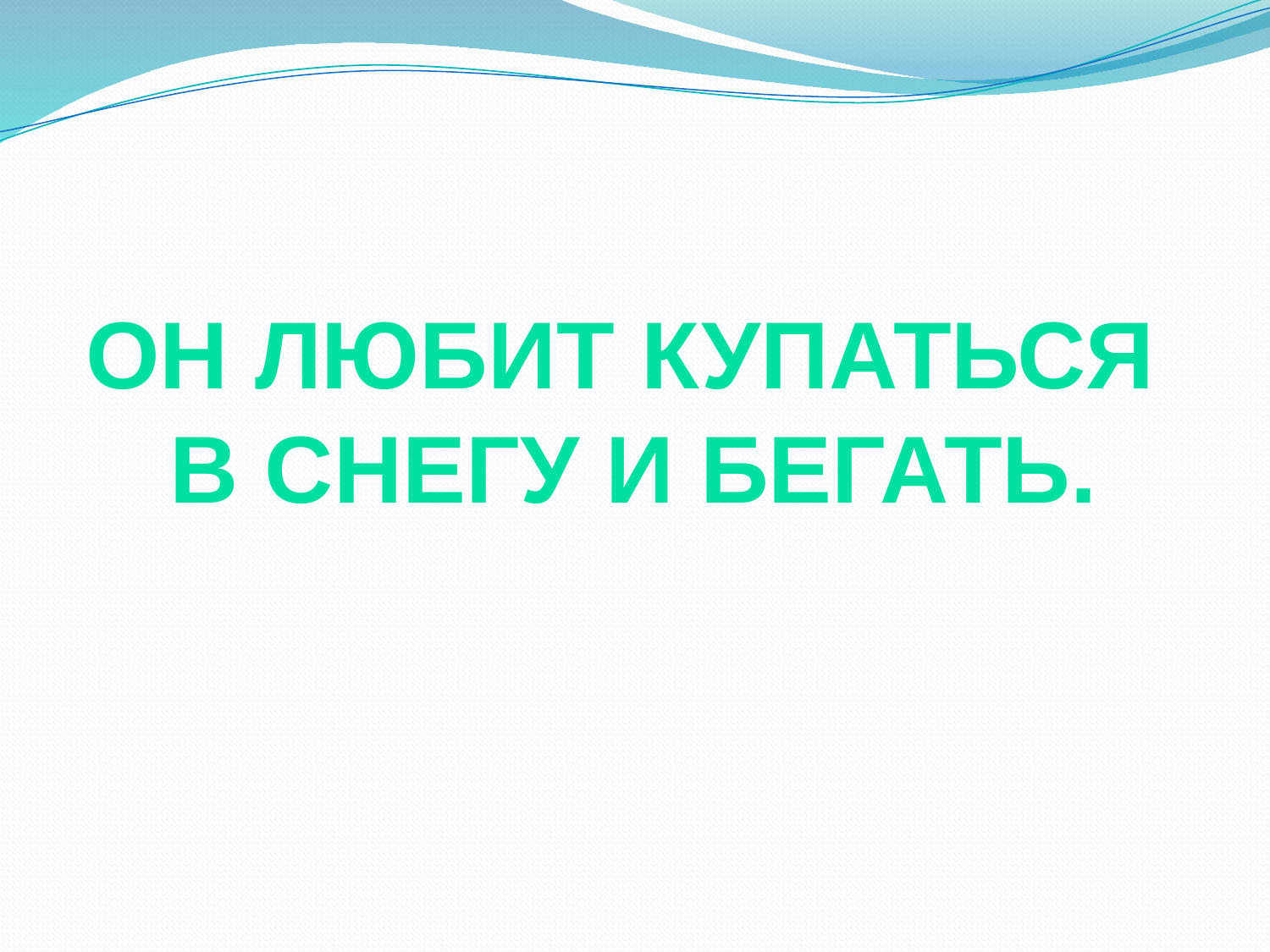

Он любит купаться
В снегу и бегать.